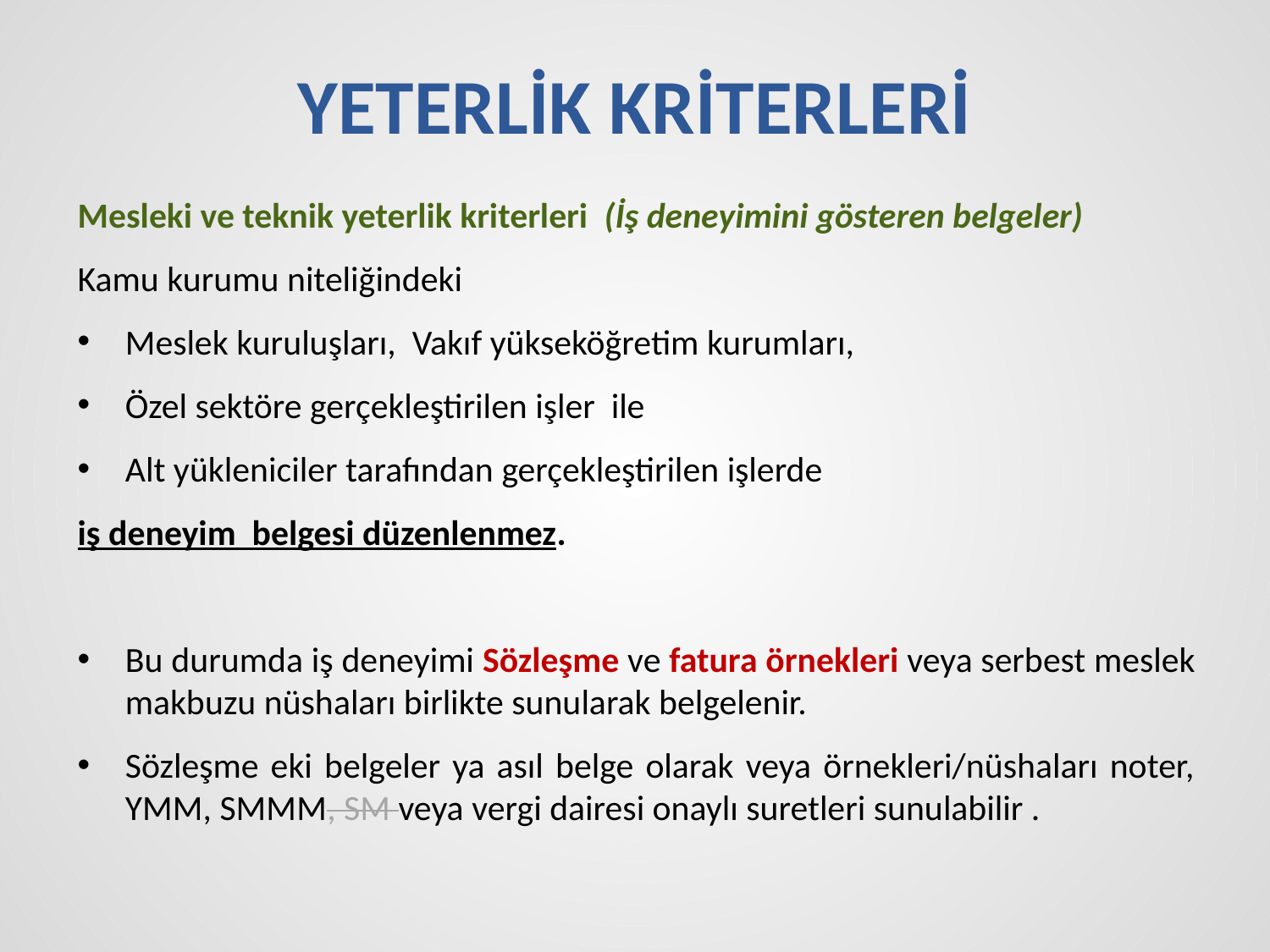

# YETERLİK KRİTERLERİ
Mesleki ve teknik yeterlik kriterleri  (İş deneyimini gösteren belgeler)
Kamu kurumu niteliğindeki
Meslek kuruluşları,  Vakıf yükseköğretim kurumları,
Özel sektöre gerçekleştirilen işler  ile
Alt yükleniciler tarafından gerçekleştirilen işlerde
iş deneyim  belgesi düzenlenmez.

Bu durumda iş deneyimi Sözleşme ve fatura örnekleri veya serbest meslek makbuzu nüshaları birlikte sunularak belgelenir.
Sözleşme eki belgeler ya asıl belge olarak veya örnekleri/nüshaları noter, YMM, SMMM, SM veya vergi dairesi onaylı suretleri sunulabilir .